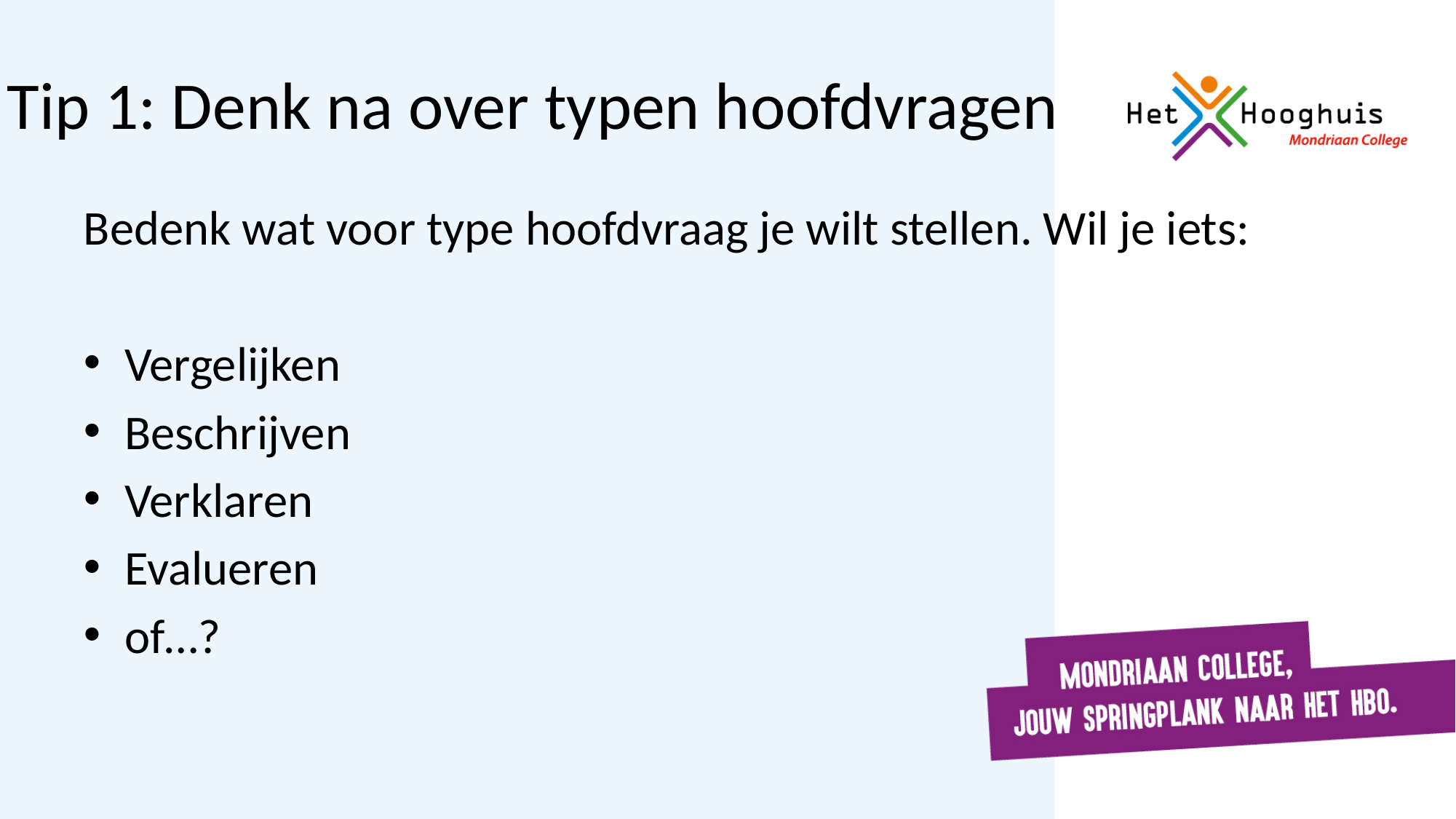

# Tip 1: Denk na over typen hoofdvragen
Bedenk wat voor type hoofdvraag je wilt stellen. Wil je iets:

Vergelijken
Beschrijven
Verklaren
Evalueren
of…?